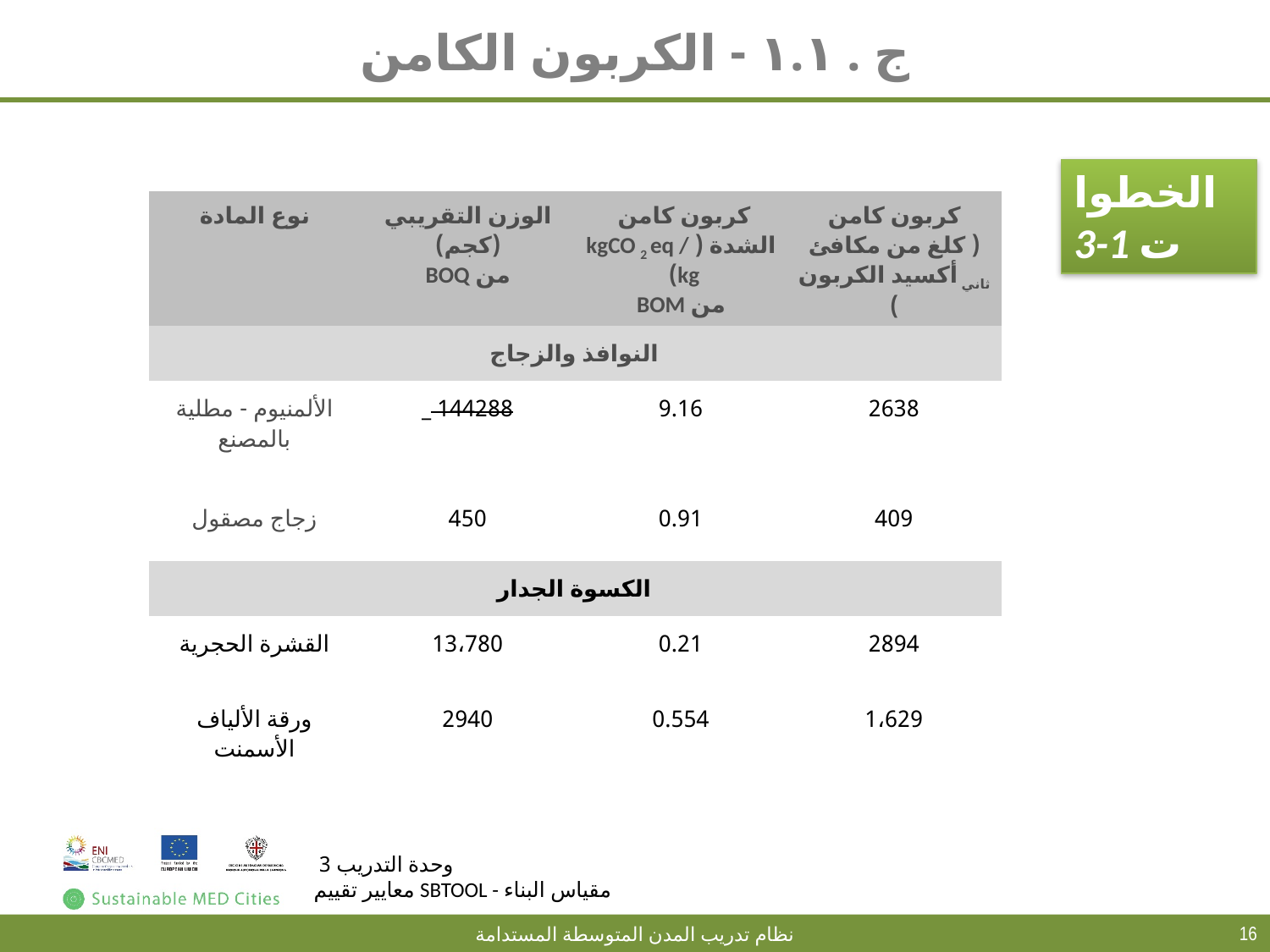

# ج . ١.١ - الكربون الكامن

الخطوات 1-3
| نوع المادة | الوزن التقريبي (كجم) من BOQ | كربون كامن الشدة ( kgCO 2 eq / kg) من BOM | كربون كامن ( كلغ من مكافئ ثاني أكسيد الكربون ) |
| --- | --- | --- | --- |
| النوافذ والزجاج |  |  |  |
| الألمنيوم - مطلية بالمصنع | 144288 \_ | 9.16 | 2638 |
| زجاج مصقول | 450 | 0.91 | 409 |
| الكسوة الجدار |  |  |  |
| القشرة الحجرية | 13،780 | 0.21 | 2894 |
| ورقة الألياف الأسمنت | 2940 | 0.554 | 1،629 |
16